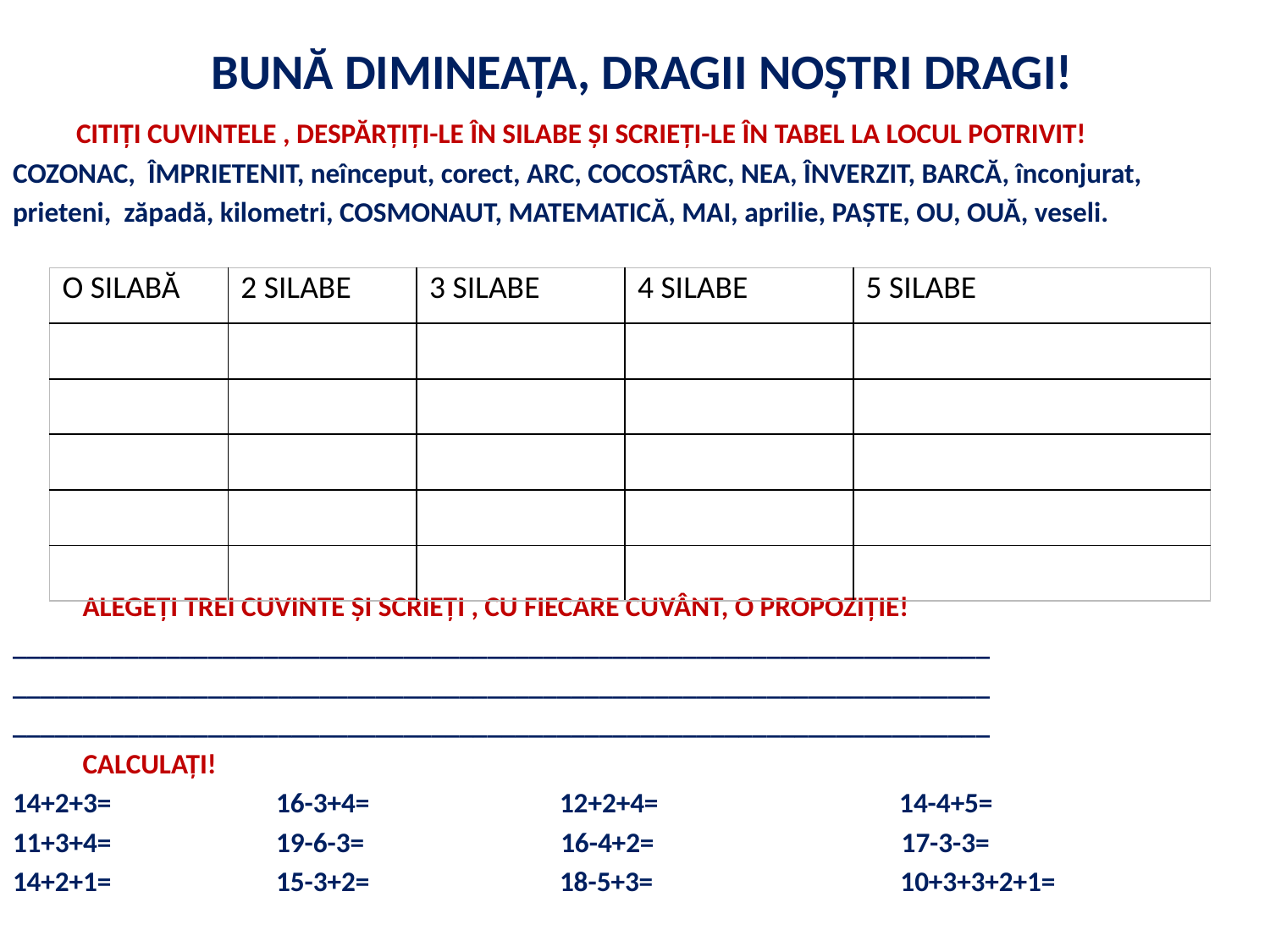

# BUNĂ DIMINEAȚA, DRAGII NOȘTRI DRAGI!
          CITIȚI CUVINTELE , DESPĂRȚIȚI-LE ÎN SILABE ȘI SCRIEȚI-LE ÎN TABEL LA LOCUL POTRIVIT!
COZONAC,  ÎMPRIETENIT, neînceput, corect, ARC, COCOSTÂRC, NEA, ÎNVERZIT, BARCĂ, înconjurat,
prieteni,  zăpadă, kilometri, COSMONAUT, MATEMATICĂ, MAI, aprilie, PAȘTE, OU, OUĂ, veseli.

           ALEGEȚI TREI CUVINTE ȘI SCRIEȚI , CU FIECARE CUVÂNT, O PROPOZIȚIE!
______________________________________________________________________
______________________________________________________________________
______________________________________________________________________
           CALCULAȚI!
14+2+3=                          16-3+4=                              12+2+4=                                      14-4+5=
11+3+4=                          19-6-3=                               16-4+2=                                       17-3-3=
14+2+1=                          15-3+2=                              18-5+3=                                       10+3+3+2+1=

| O SILABĂ | 2 SILABE | 3 SILABE | 4 SILABE | 5 SILABE |
| --- | --- | --- | --- | --- |
|  |  |  |  |  |
|  |  |  |  |  |
|  |  |  |  |  |
|  |  |  |  |  |
|  |  |  |  |  |